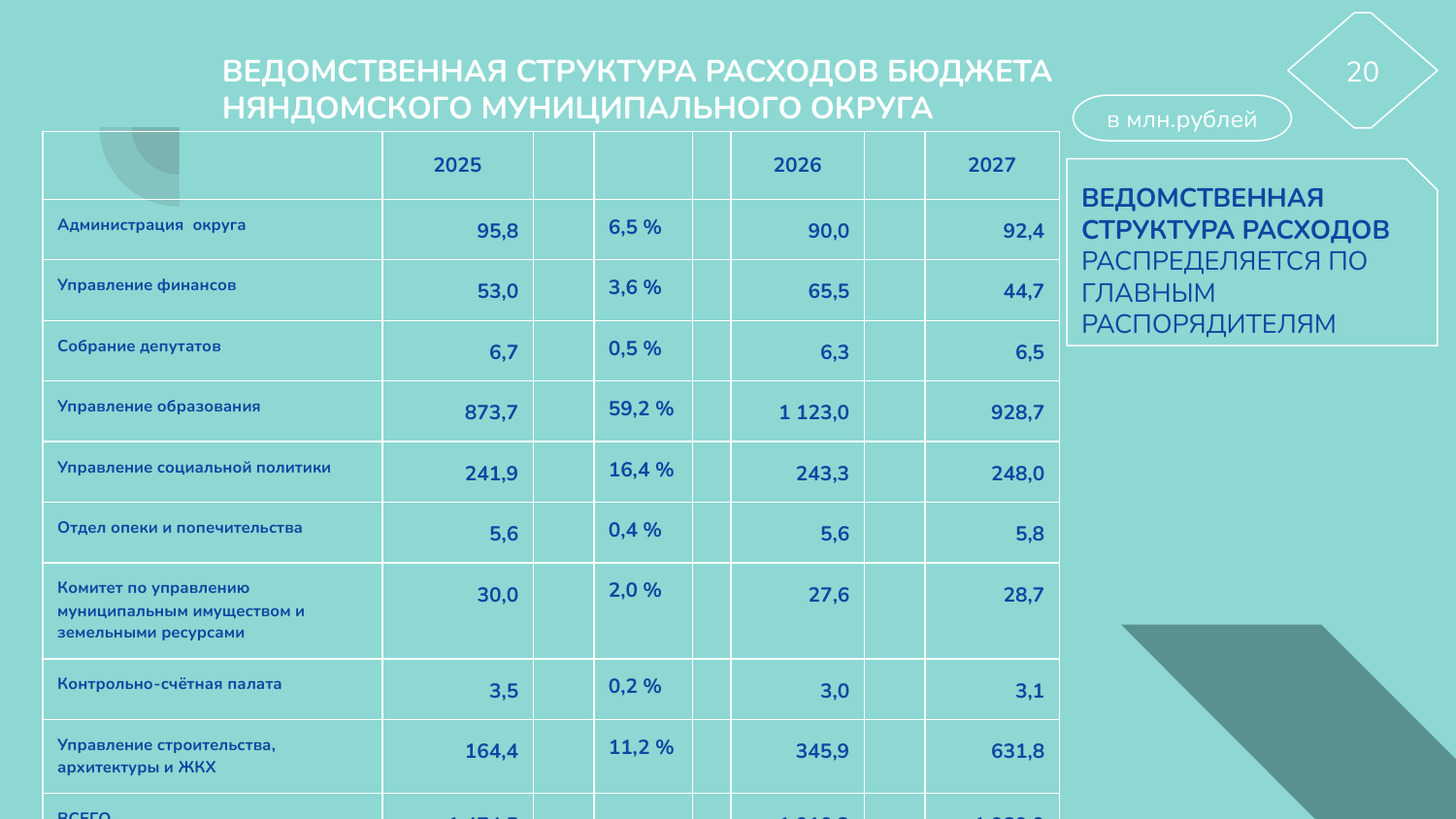

20
# ВЕДОМСТВЕННАЯ СТРУКТУРА РАСХОДОВ БЮДЖЕТА НЯНДОМСКОГО МУНИЦИПАЛЬНОГО ОКРУГА
в млн.рублей
|  | 2025 |  |  |  | 2026 |  | 2027 |
| --- | --- | --- | --- | --- | --- | --- | --- |
| Администрация округа | 95,8 |  | 6,5 % |  | 90,0 |  | 92,4 |
| Управление финансов | 53,0 |  | 3,6 % |  | 65,5 |  | 44,7 |
| Собрание депутатов | 6,7 |  | 0,5 % |  | 6,3 |  | 6,5 |
| Управление образования | 873,7 |  | 59,2 % |  | 1 123,0 |  | 928,7 |
| Управление социальной политики | 241,9 |  | 16,4 % |  | 243,3 |  | 248,0 |
| Отдел опеки и попечительства | 5,6 |  | 0,4 % |  | 5,6 |  | 5,8 |
| Комитет по управлению муниципальным имуществом и земельными ресурсами | 30,0 |  | 2,0 % |  | 27,6 |  | 28,7 |
| Контрольно-счётная палата | 3,5 |  | 0,2 % |  | 3,0 |  | 3,1 |
| Управление строительства, архитектуры и ЖКХ | 164,4 |  | 11,2 % |  | 345,9 |  | 631,8 |
| ВСЕГО | 1 474,5 |  |  |  | 1 910,3 |  | 1 989,9 |
ВЕДОМСТВЕННАЯ СТРУКТУРА РАСХОДОВ РАСПРЕДЕЛЯЕТСЯ ПО
ГЛАВНЫМ РАСПОРЯДИТЕЛЯМ